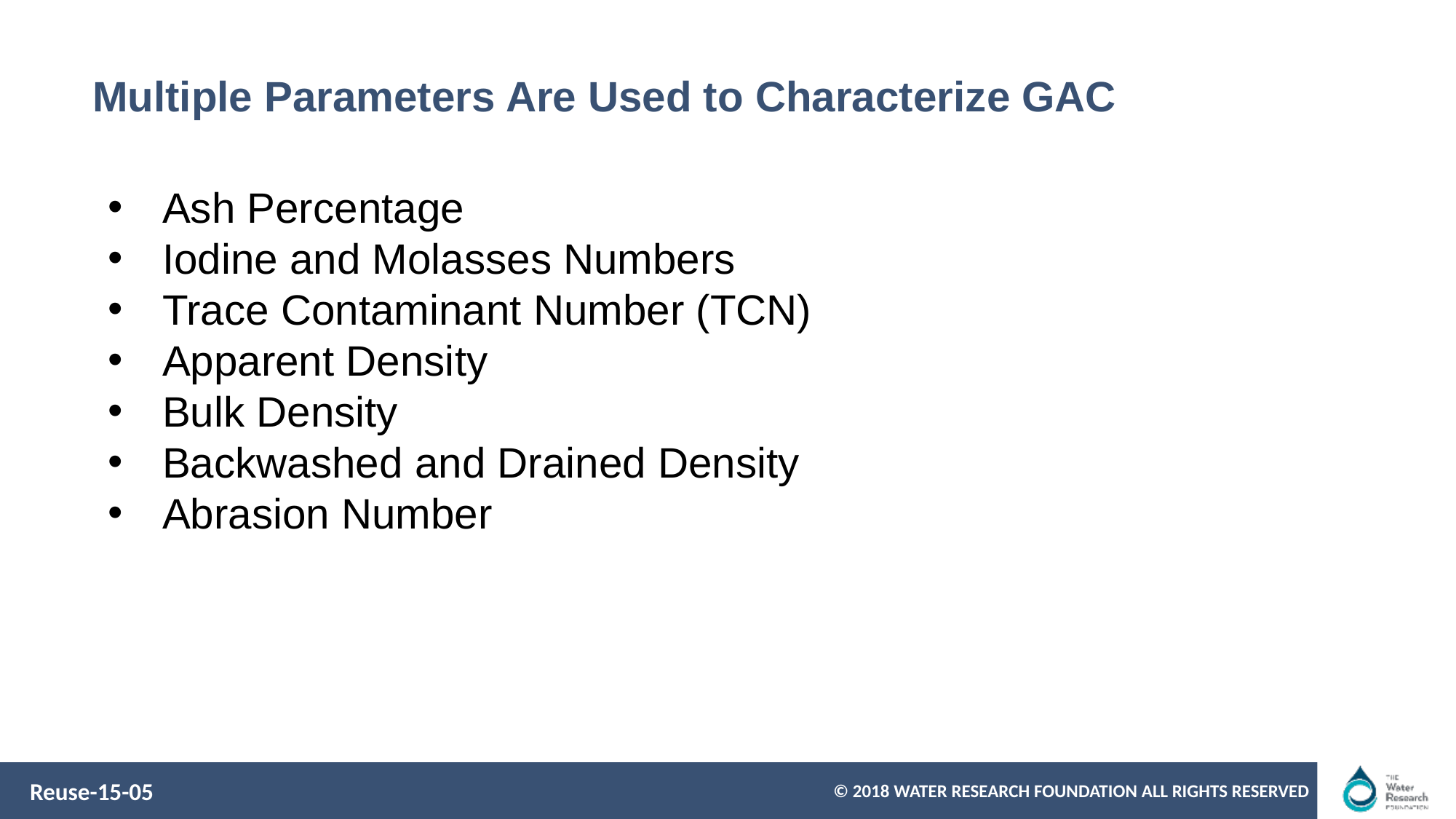

# Multiple Parameters Are Used to Characterize GAC
Ash Percentage
Iodine and Molasses Numbers
Trace Contaminant Number (TCN)
Apparent Density
Bulk Density
Backwashed and Drained Density
Abrasion Number